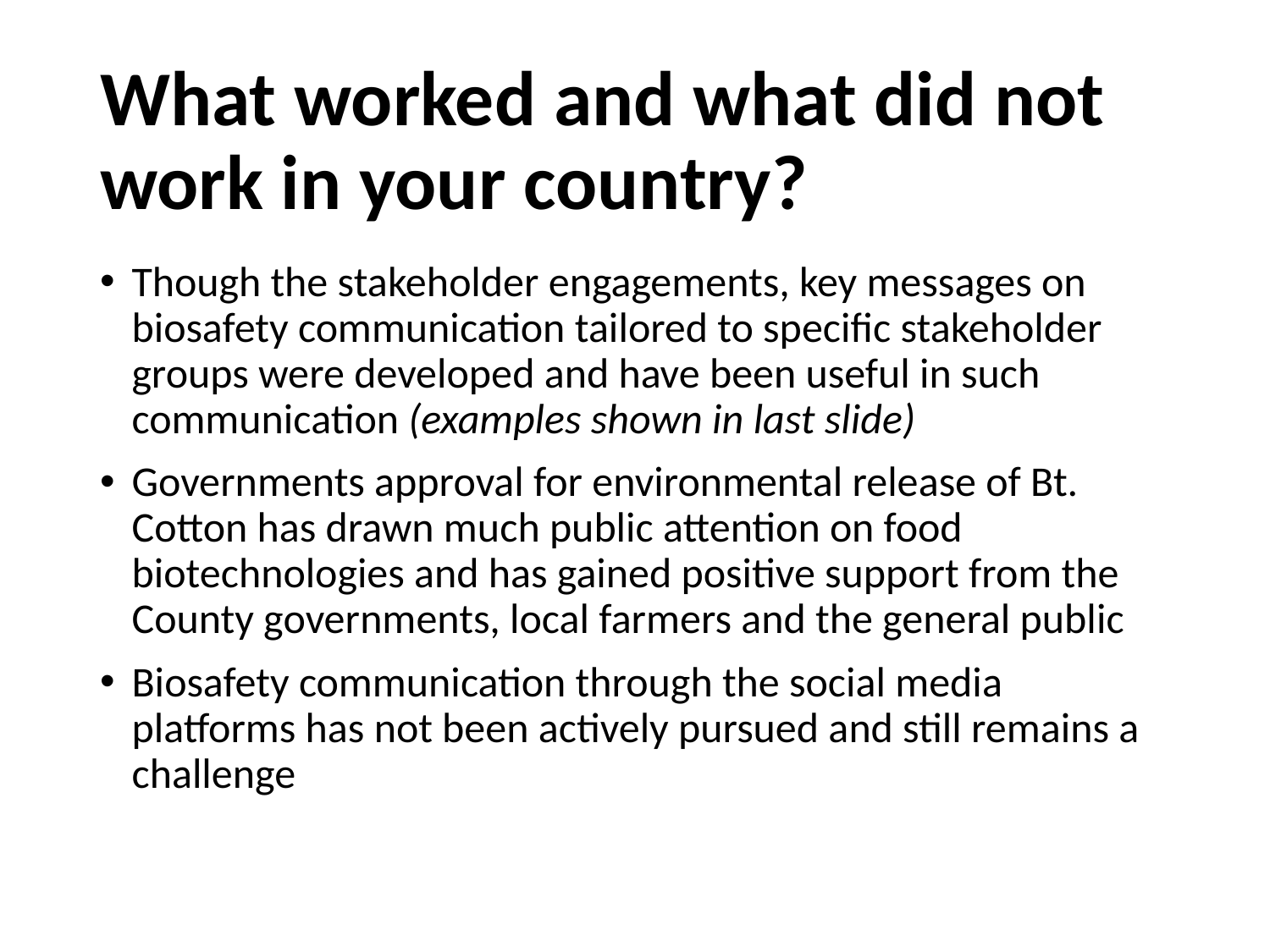

# What worked and what did not work in your country?
Though the stakeholder engagements, key messages on biosafety communication tailored to specific stakeholder groups were developed and have been useful in such communication (examples shown in last slide)
Governments approval for environmental release of Bt. Cotton has drawn much public attention on food biotechnologies and has gained positive support from the County governments, local farmers and the general public
Biosafety communication through the social media platforms has not been actively pursued and still remains a challenge